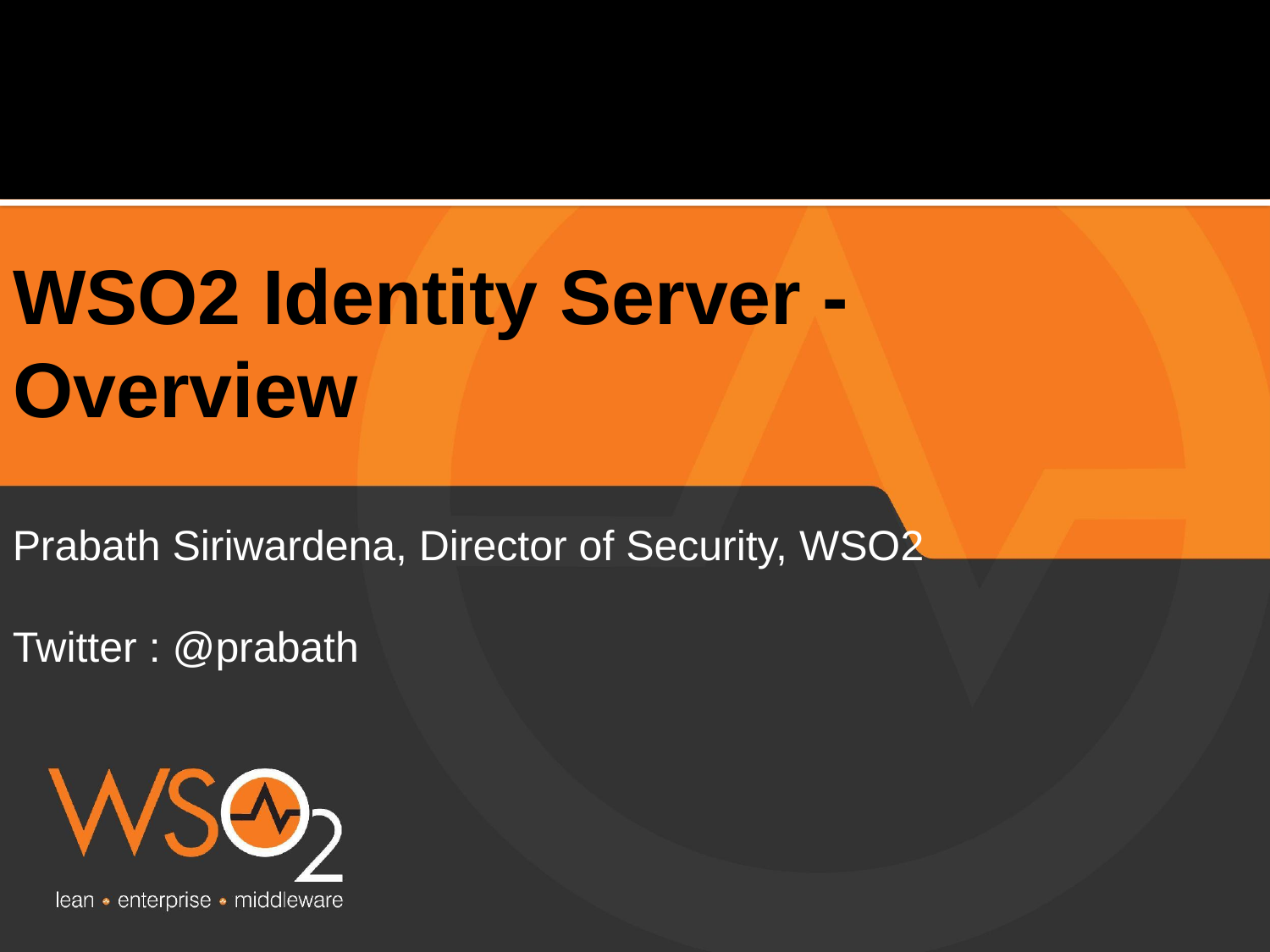

# WSO2 Identity Server - Overview
Prabath Siriwardena, Director of Security, WSO2

Twitter : @prabath